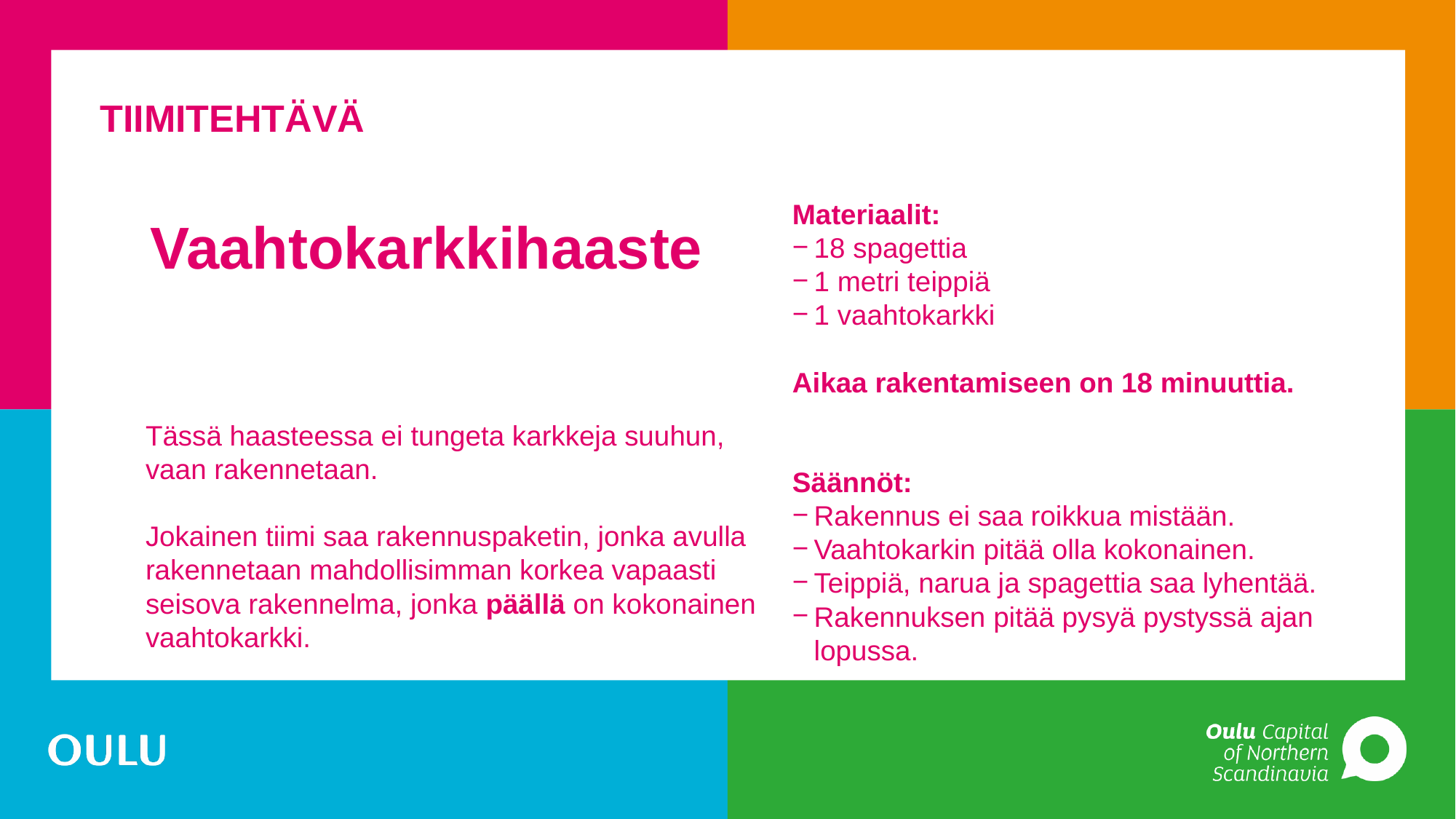

# TIIMITEHTÄVÄ
Materiaalit:
18 spagettia
1 metri teippiä
1 vaahtokarkki

Aikaa rakentamiseen on 18 minuuttia.
Vaahtokarkkihaaste
Tässä haasteessa ei tungeta karkkeja suuhun, vaan rakennetaan.

Jokainen tiimi saa rakennuspaketin, jonka avulla rakennetaan mahdollisimman korkea vapaasti seisova rakennelma, jonka päällä on kokonainen vaahtokarkki.

Säännöt:
Rakennus ei saa roikkua mistään.
Vaahtokarkin pitää olla kokonainen.
Teippiä, narua ja spagettia saa lyhentää.
Rakennuksen pitää pysyä pystyssä ajan lopussa.